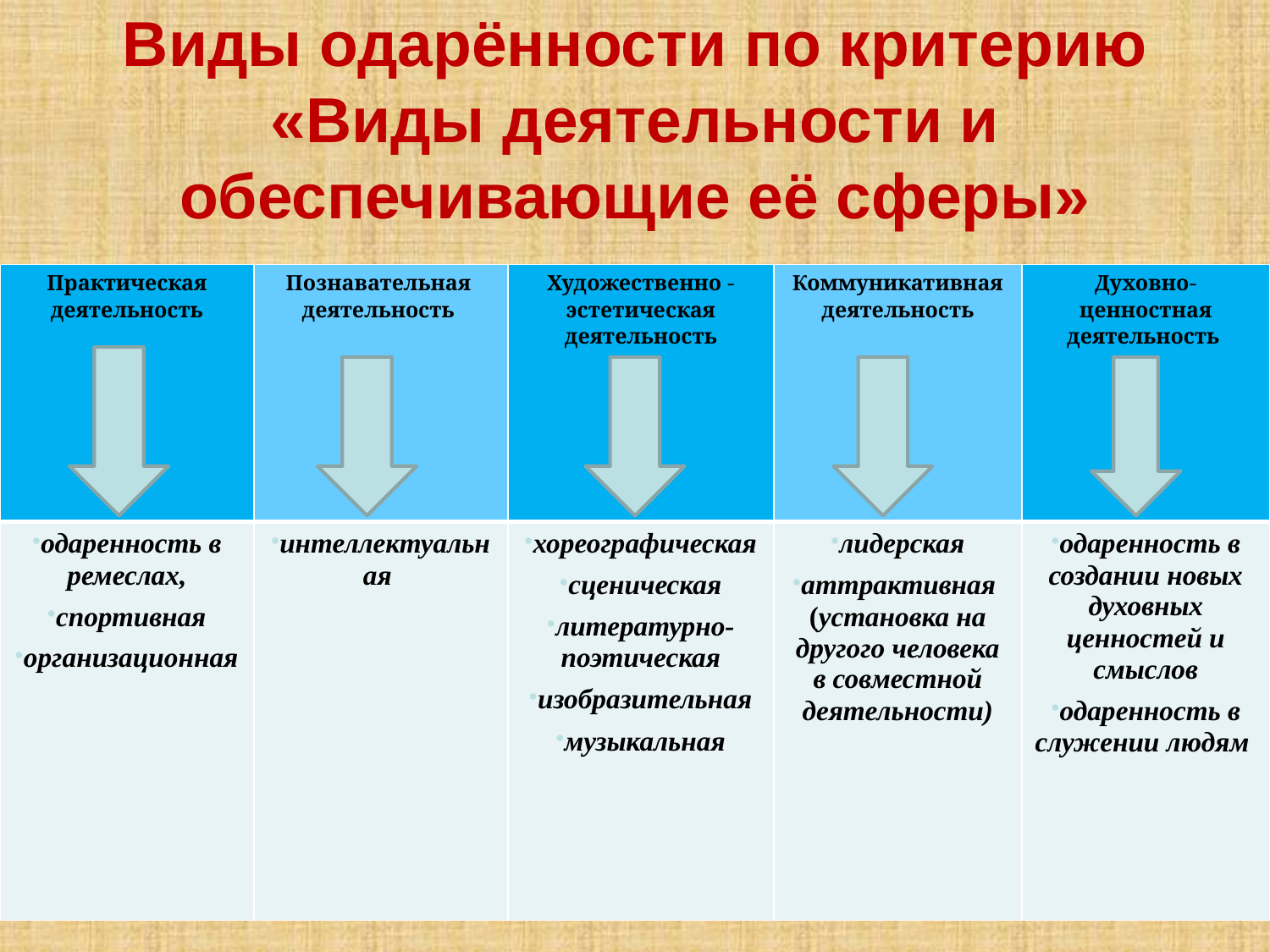

# Виды одарённости по критерию «Виды деятельности и обеспечивающие её сферы»
| Практическая деятельность | Познавательная деятельность | Художественно -эстетическая деятельность | Коммуникативная деятельность | Духовно-ценностная деятельность |
| --- | --- | --- | --- | --- |
| одаренность в ремеслах, спортивная организационная | интеллектуальная | хореографическая сценическая литературно-поэтическая изобразительная музыкальная | лидерская аттрактивная (установка на другого человека в совместной деятельности) | одаренность в создании новых духовных ценностей и смыслов одаренность в служении людям |